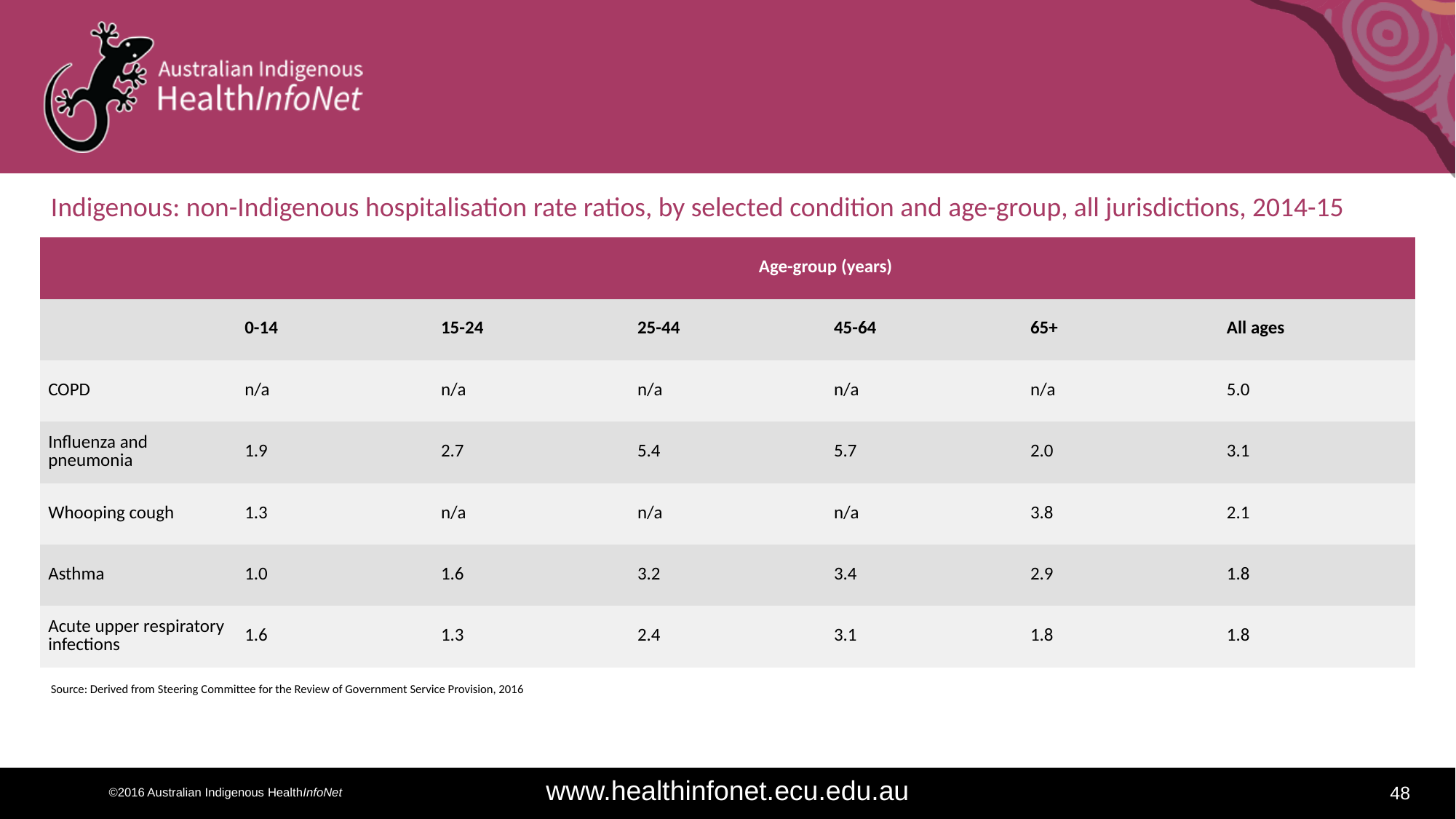

# Indigenous: non-Indigenous hospitalisation rate ratios, by selected condition and age-group, all jurisdictions, 2014-15
|  | Age-group (years) |  |  |  |  |  |
| --- | --- | --- | --- | --- | --- | --- |
|  | 0-14 | 15-24 | 25-44 | 45-64 | 65+ | All ages |
| COPD | n/a | n/a | n/a | n/a | n/a | 5.0 |
| Influenza and pneumonia | 1.9 | 2.7 | 5.4 | 5.7 | 2.0 | 3.1 |
| Whooping cough | 1.3 | n/a | n/a | n/a | 3.8 | 2.1 |
| Asthma | 1.0 | 1.6 | 3.2 | 3.4 | 2.9 | 1.8 |
| Acute upper respiratory infections | 1.6 | 1.3 | 2.4 | 3.1 | 1.8 | 1.8 |
Source: Derived from Steering Committee for the Review of Government Service Provision, 2016